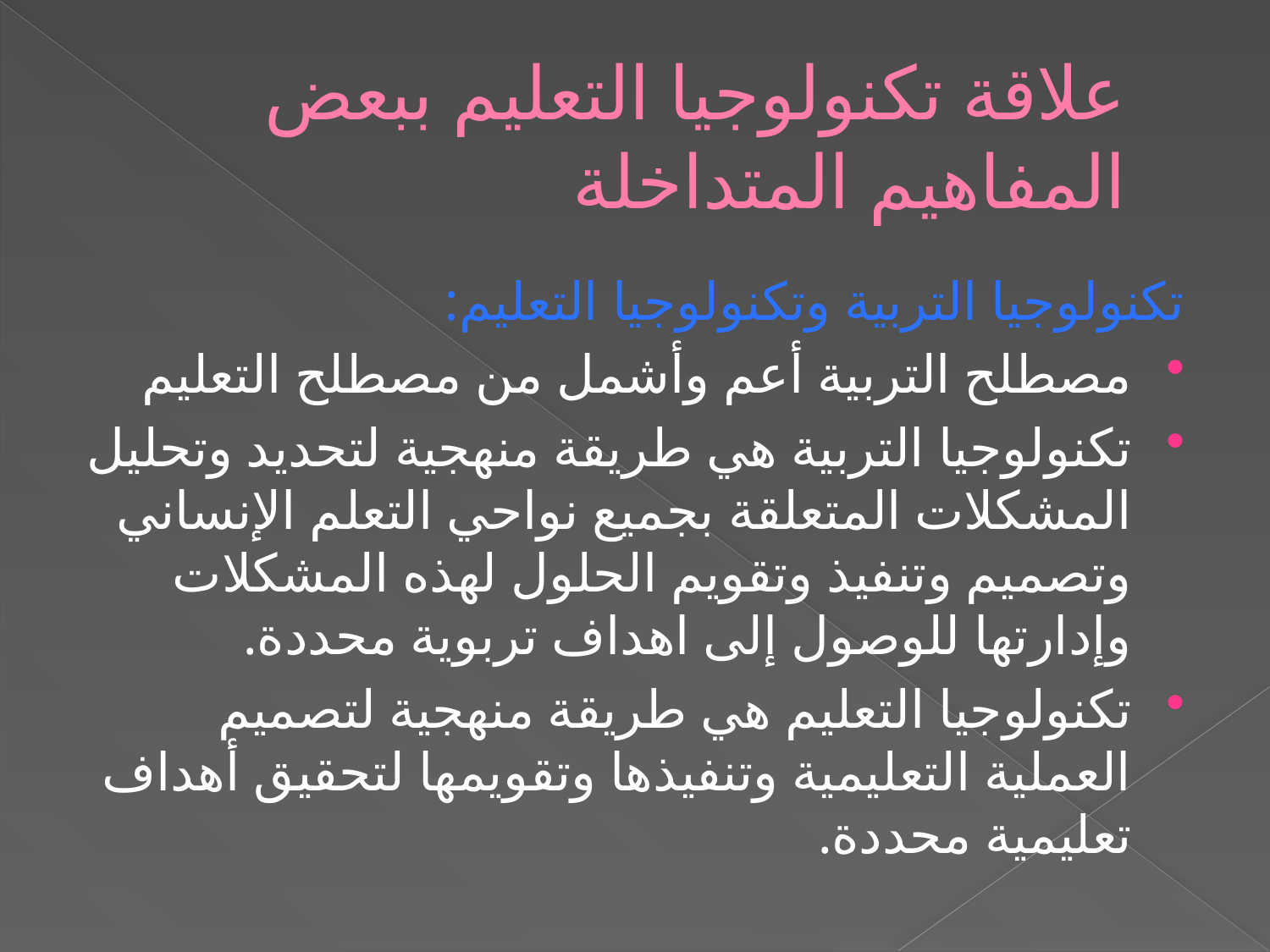

# علاقة تكنولوجيا التعليم ببعض المفاهيم المتداخلة
تكنولوجيا التربية وتكنولوجيا التعليم:
مصطلح التربية أعم وأشمل من مصطلح التعليم
تكنولوجيا التربية هي طريقة منهجية لتحديد وتحليل المشكلات المتعلقة بجميع نواحي التعلم الإنساني وتصميم وتنفيذ وتقويم الحلول لهذه المشكلات وإدارتها للوصول إلى اهداف تربوية محددة.
تكنولوجيا التعليم هي طريقة منهجية لتصميم العملية التعليمية وتنفيذها وتقويمها لتحقيق أهداف تعليمية محددة.